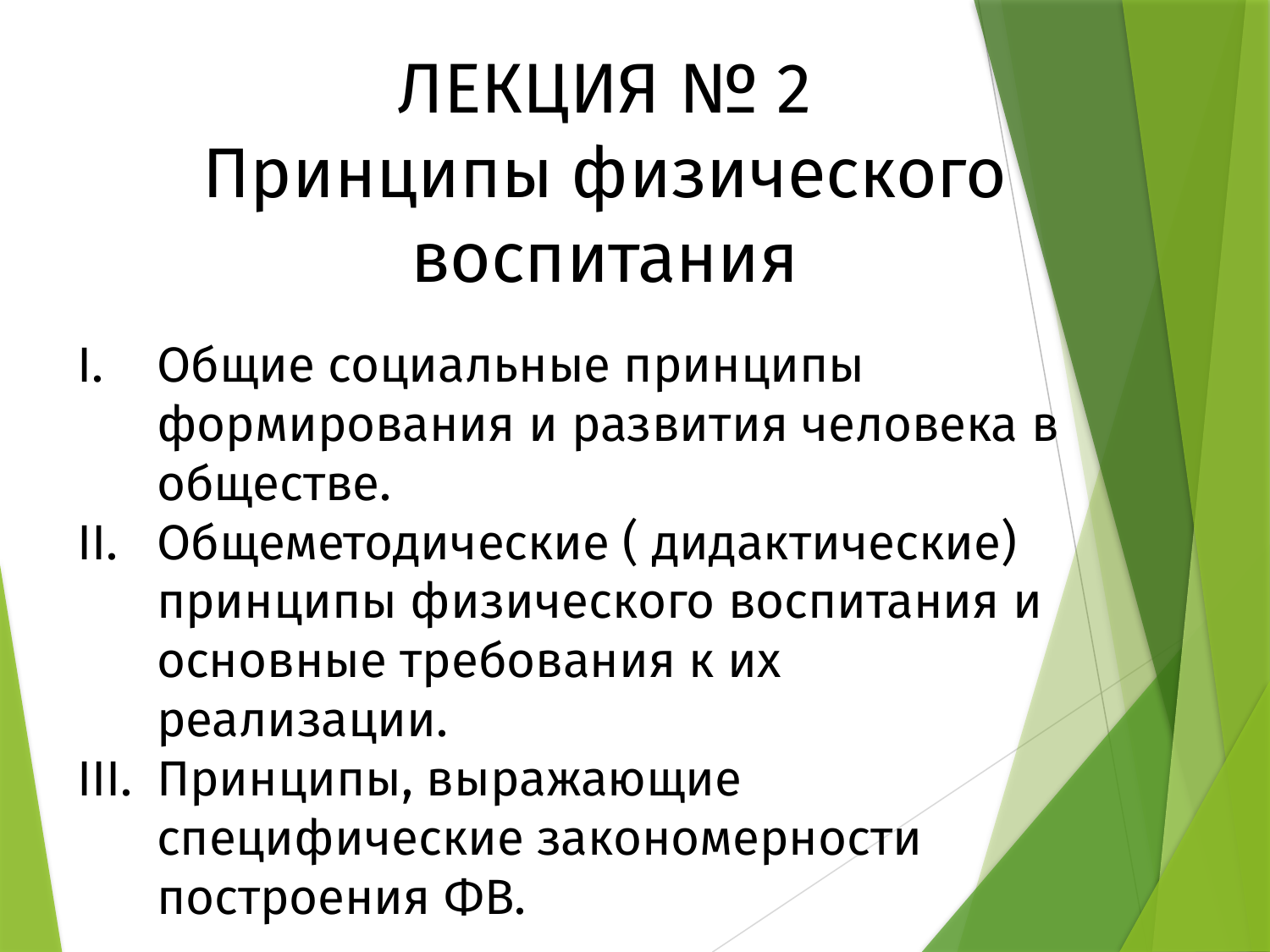

ЛЕКЦИЯ № 2
Принципы физического воспитания
Общие социальные принципы формирования и развития человека в обществе.
Общеметодические ( дидактические) принципы физического воспитания и основные требования к их реализации.
Принципы, выражающие специфические закономерности построения ФВ.